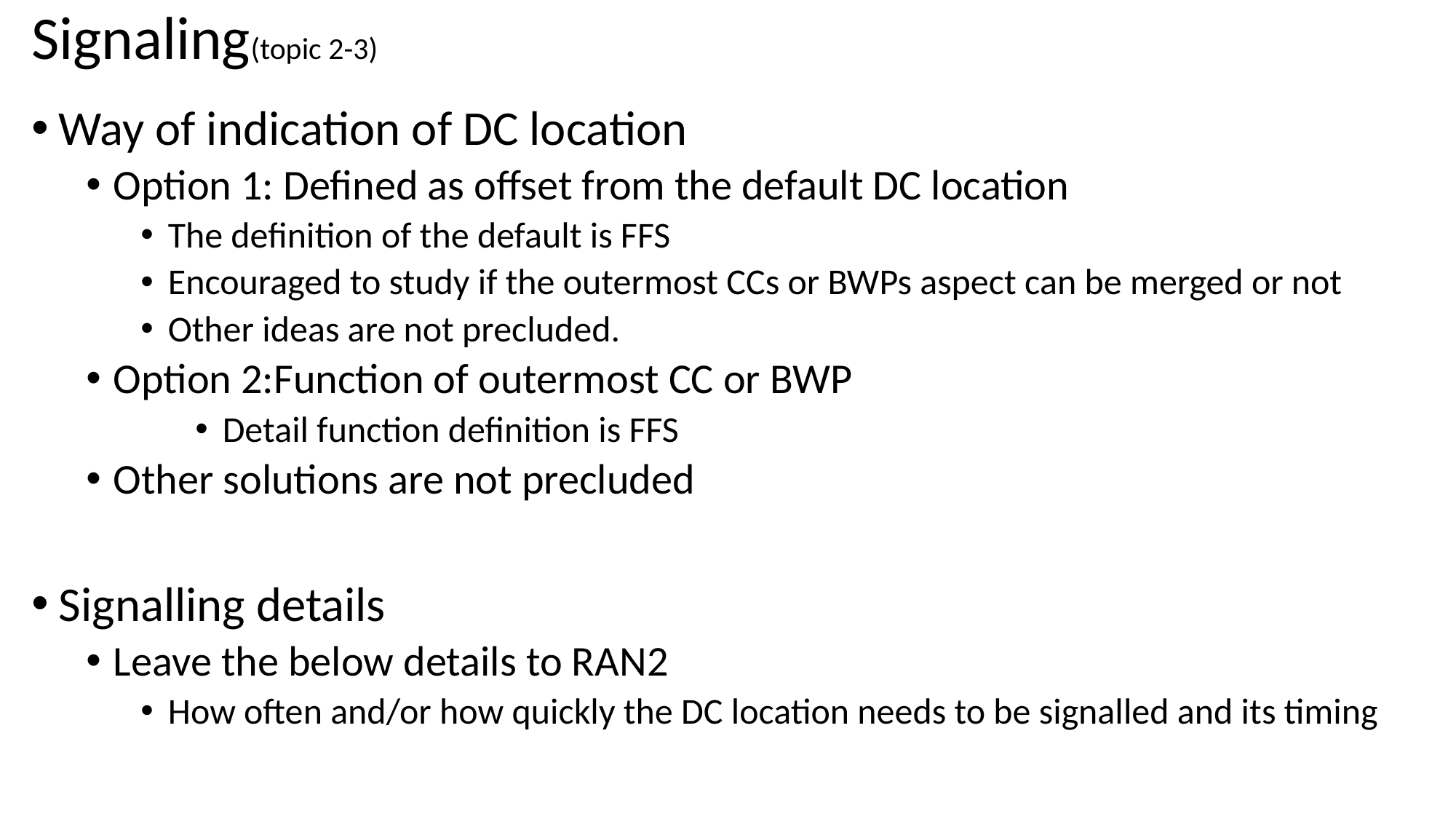

# Signaling(topic 2-3)
Way of indication of DC location
Option 1: Defined as offset from the default DC location
The definition of the default is FFS
Encouraged to study if the outermost CCs or BWPs aspect can be merged or not
Other ideas are not precluded.
Option 2:Function of outermost CC or BWP
Detail function definition is FFS
Other solutions are not precluded

Signalling details
Leave the below details to RAN2
How often and/or how quickly the DC location needs to be signalled and its timing